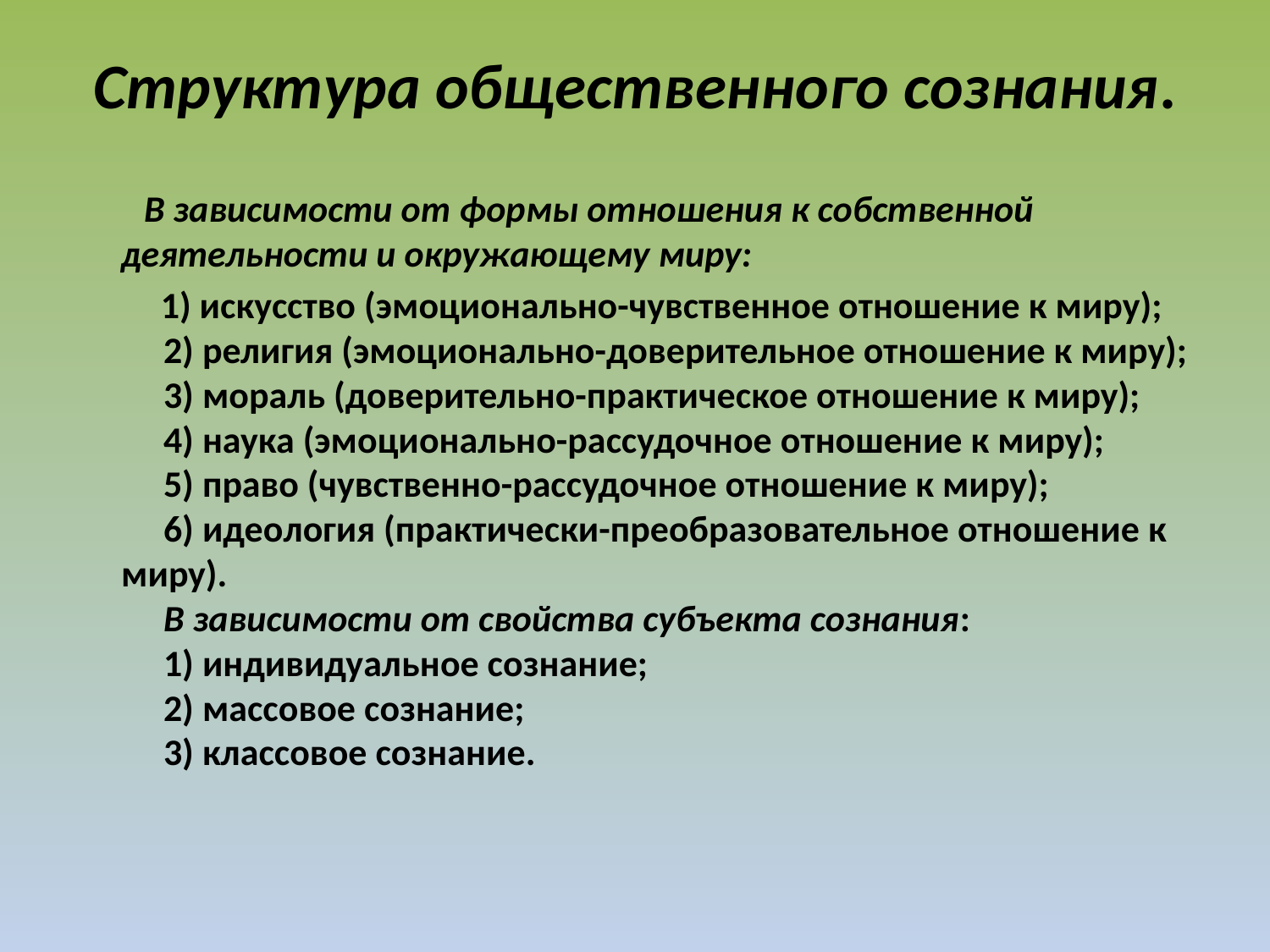

# Структура общественного сознания.
        В зависимости от формы отношения к собственной деятельности и окружающему миру:
          1) искусство (эмоционально-чувственное отношение к миру);
     2) религия (эмоционально-доверительное отношение к миру);
     3) мораль (доверительно-практическое отношение к миру);
     4) наука (эмоционально-рассудочное отношение к миру);
     5) право (чувственно-рассудочное отношение к миру);
     6) идеология (практически-преобразовательное отношение к миру).
     В зависимости от свойства субъекта сознания:
     1) индивидуальное сознание;
     2) массовое сознание;
     3) классовое сознание.